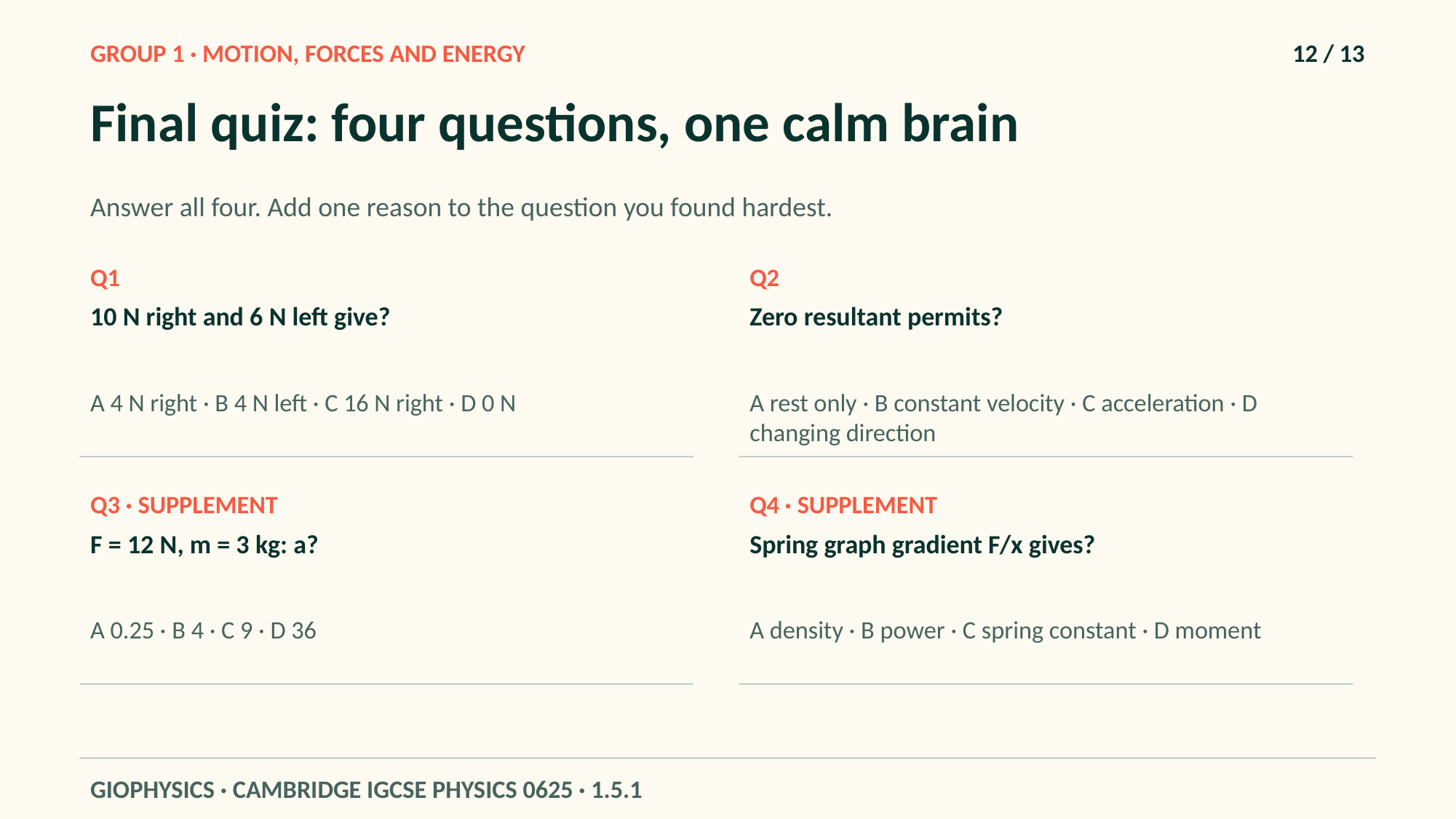

GROUP 1 · MOTION, FORCES AND ENERGY
12 / 13
Final quiz: four questions, one calm brain
Answer all four. Add one reason to the question you found hardest.
Q1
Q2
10 N right and 6 N left give?
Zero resultant permits?
A 4 N right · B 4 N left · C 16 N right · D 0 N
A rest only · B constant velocity · C acceleration · D changing direction

Q3 · SUPPLEMENT
Q4 · SUPPLEMENT
F = 12 N, m = 3 kg: a?
Spring graph gradient F/x gives?
A 0.25 · B 4 · C 9 · D 36
A density · B power · C spring constant · D moment

GIOPHYSICS · CAMBRIDGE IGCSE PHYSICS 0625 · 1.5.1